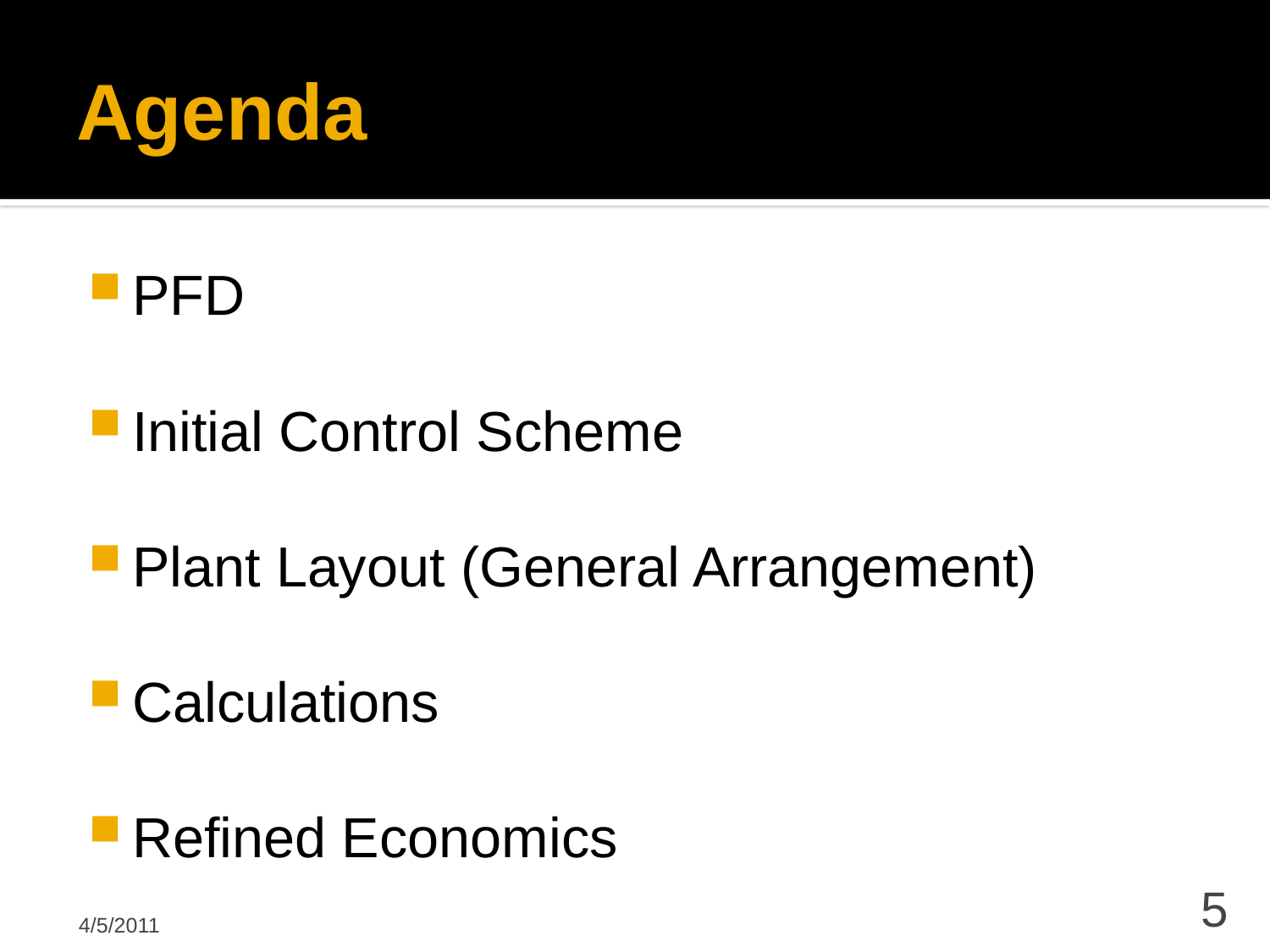

# Agenda
PFD

Initial Control Scheme

Plant Layout (General Arrangement)

Calculations

Refined Economics

4/5/2011
5